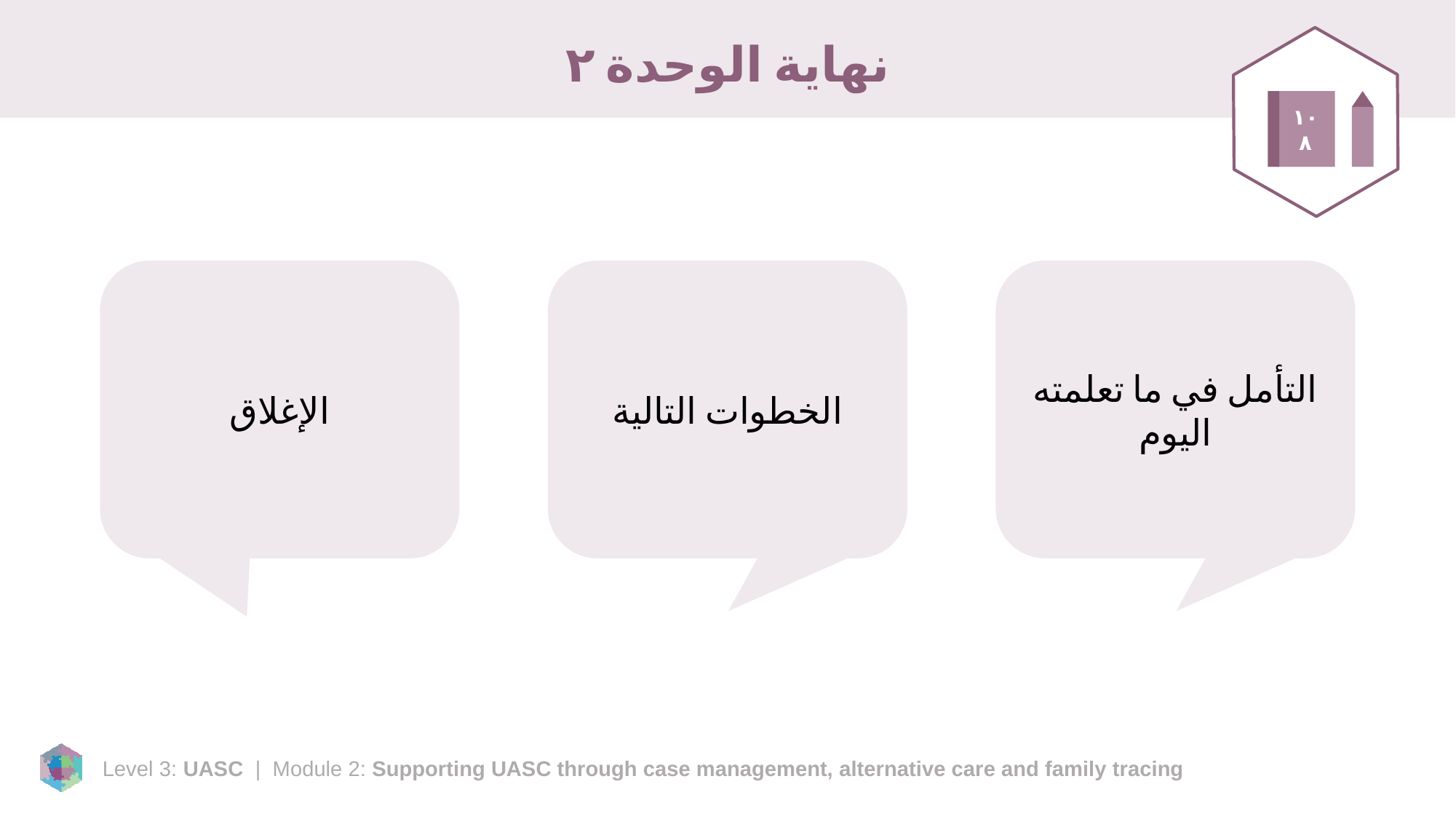

# نهاية الوحدة ٢

١٠٨

الإغلاق
الخطوات التالية
التأمل في ما تعلمته اليوم